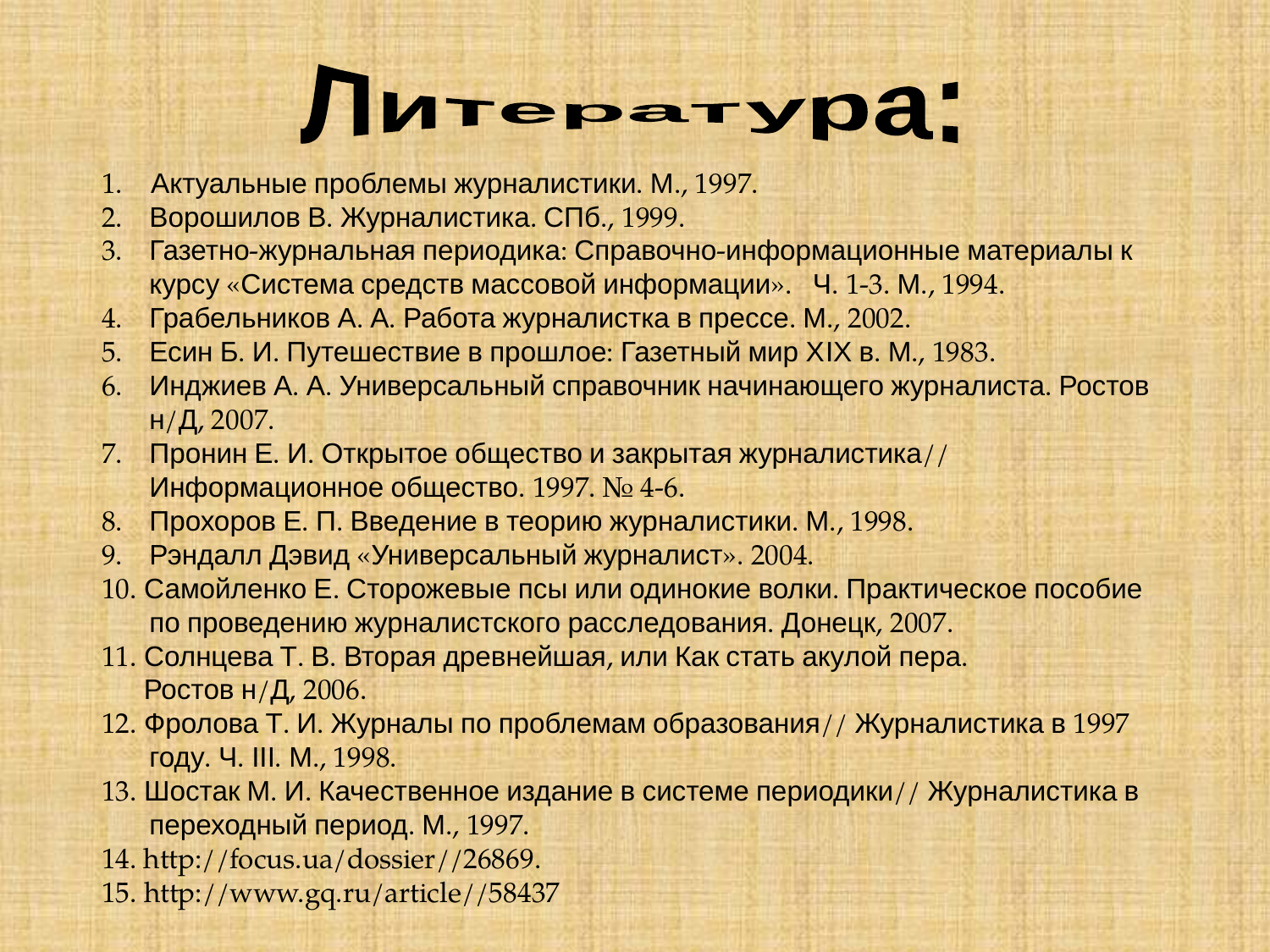

Литература:
1.    Актуальные проблемы журналистики. М., 1997.
Ворошилов В. Журналистика. СПб., 1999.
Газетно-журнальная периодика: Справочно-информационные материалы к курсу «Система средств массовой информации».   Ч. 1-3. М., 1994.
Грабельников А. А. Работа журналистка в прессе. М., 2002.
Есин Б. И. Путешествие в прошлое: Газетный мир ХІХ в. М., 1983.
Инджиев А. А. Универсальный справочник начинающего журналиста. Ростов н/Д, 2007.
Пронин Е. И. Открытое общество и закрытая журналистика// Информационное общество. 1997. № 4-6.
Прохоров Е. П. Введение в теорию журналистики. М., 1998.
Рэндалл Дэвид «Универсальный журналист». 2004.
10. Самойленко Е. Сторожевые псы или одинокие волки. Практическое пособие по проведению журналистского расследования. Донецк, 2007.
11. Солнцева Т. В. Вторая древнейшая, или Как стать акулой пера.
      Ростов н/Д, 2006.
12. Фролова Т. И. Журналы по проблемам образования// Журналистика в 1997 году. Ч. ІІІ. М., 1998.
13. Шостак М. И. Качественное издание в системе периодики// Журналистика в переходный период. М., 1997.
14. http://focus.ua/dossier//26869.
15. http://www.gq.ru/article//58437